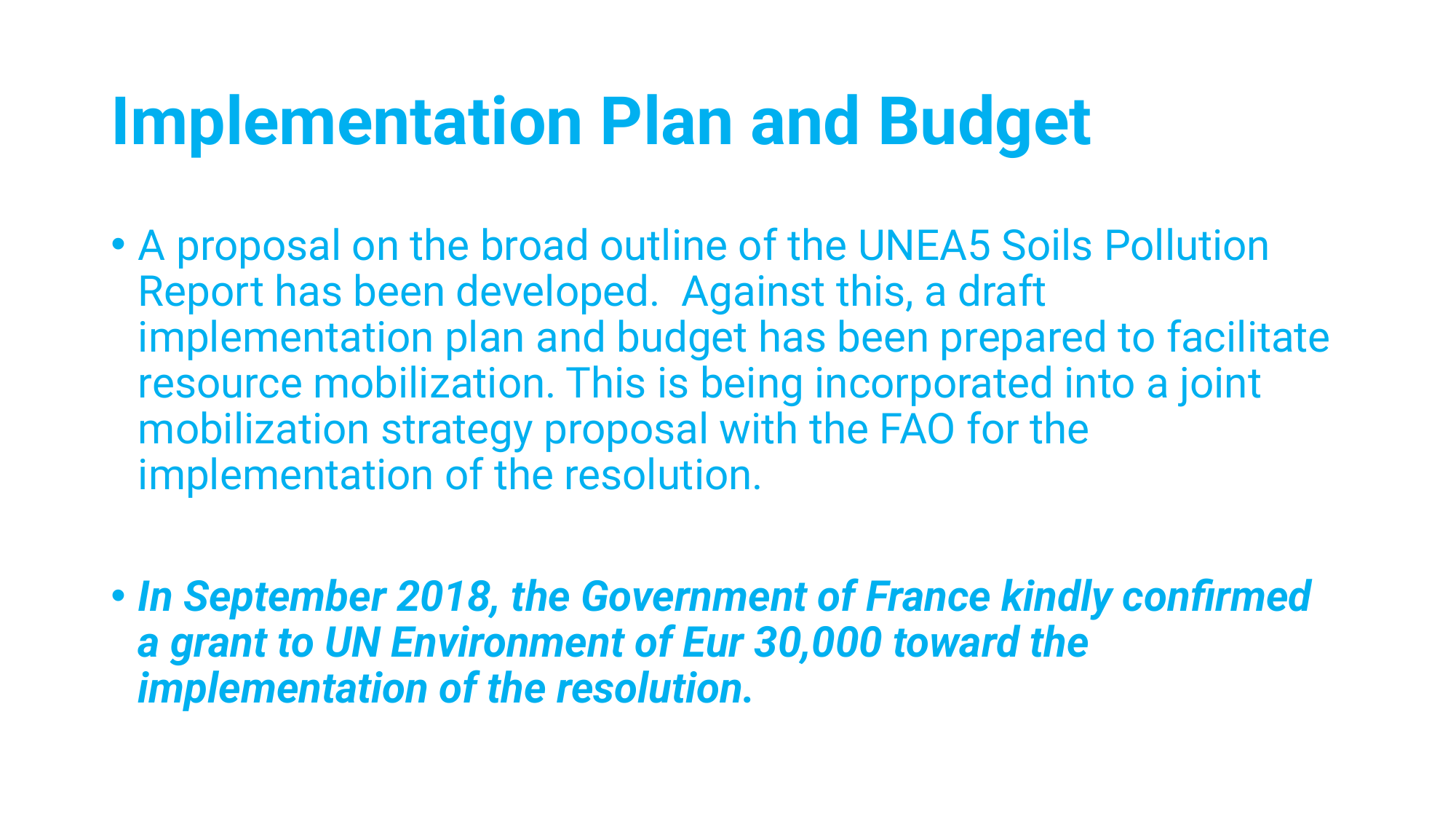

# Implementation Plan and Budget
A proposal on the broad outline of the UNEA5 Soils Pollution Report has been developed.  Against this, a draft implementation plan and budget has been prepared to facilitate resource mobilization. This is being incorporated into a joint mobilization strategy proposal with the FAO for the implementation of the resolution.

In September 2018, the Government of France kindly confirmed a grant to UN Environment of Eur 30,000 toward the implementation of the resolution.